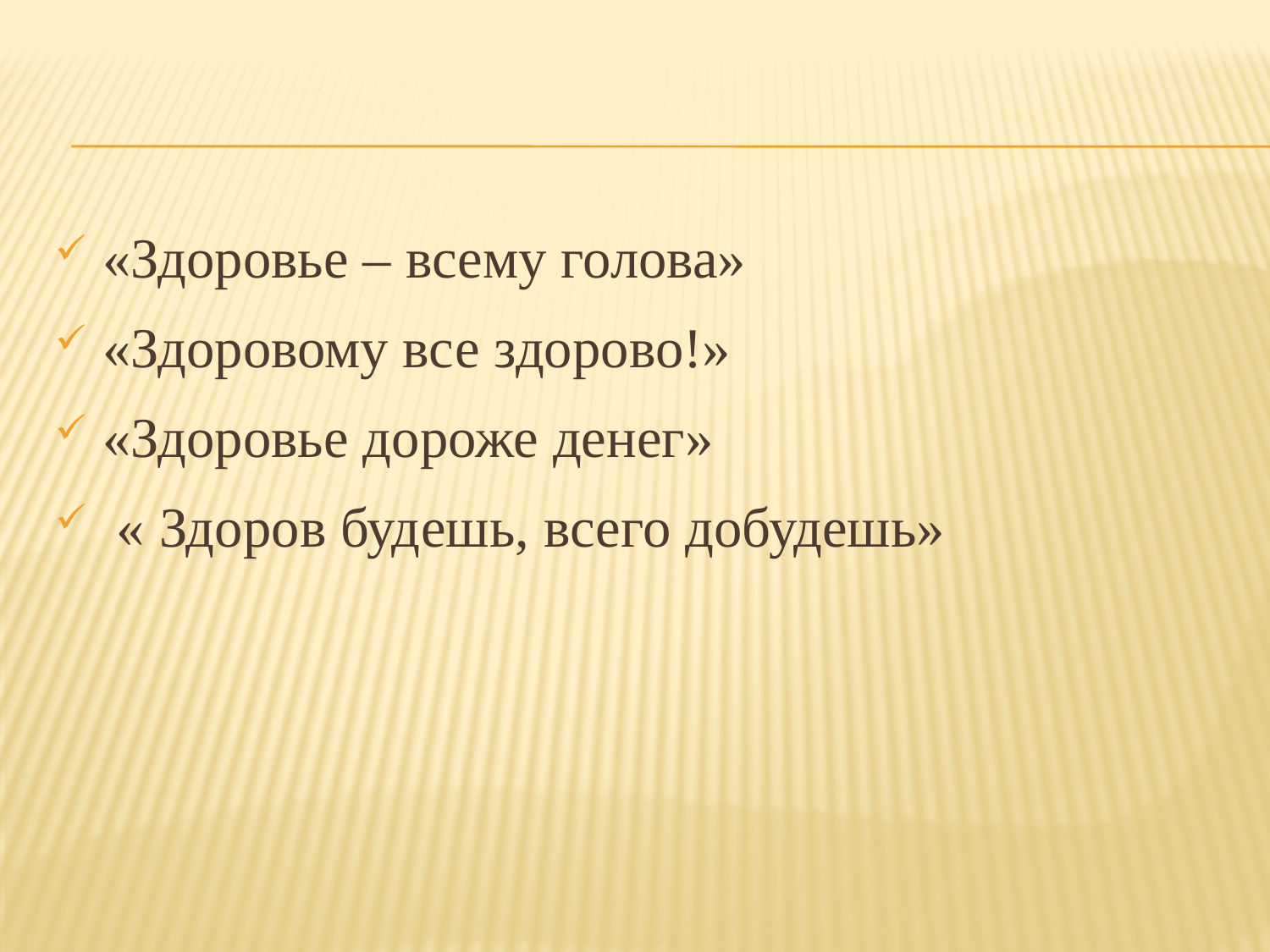

«Здоровье – всему голова»
«Здоровому все здорово!»
«Здоровье дороже денег»
 « Здоров будешь, всего добудешь»